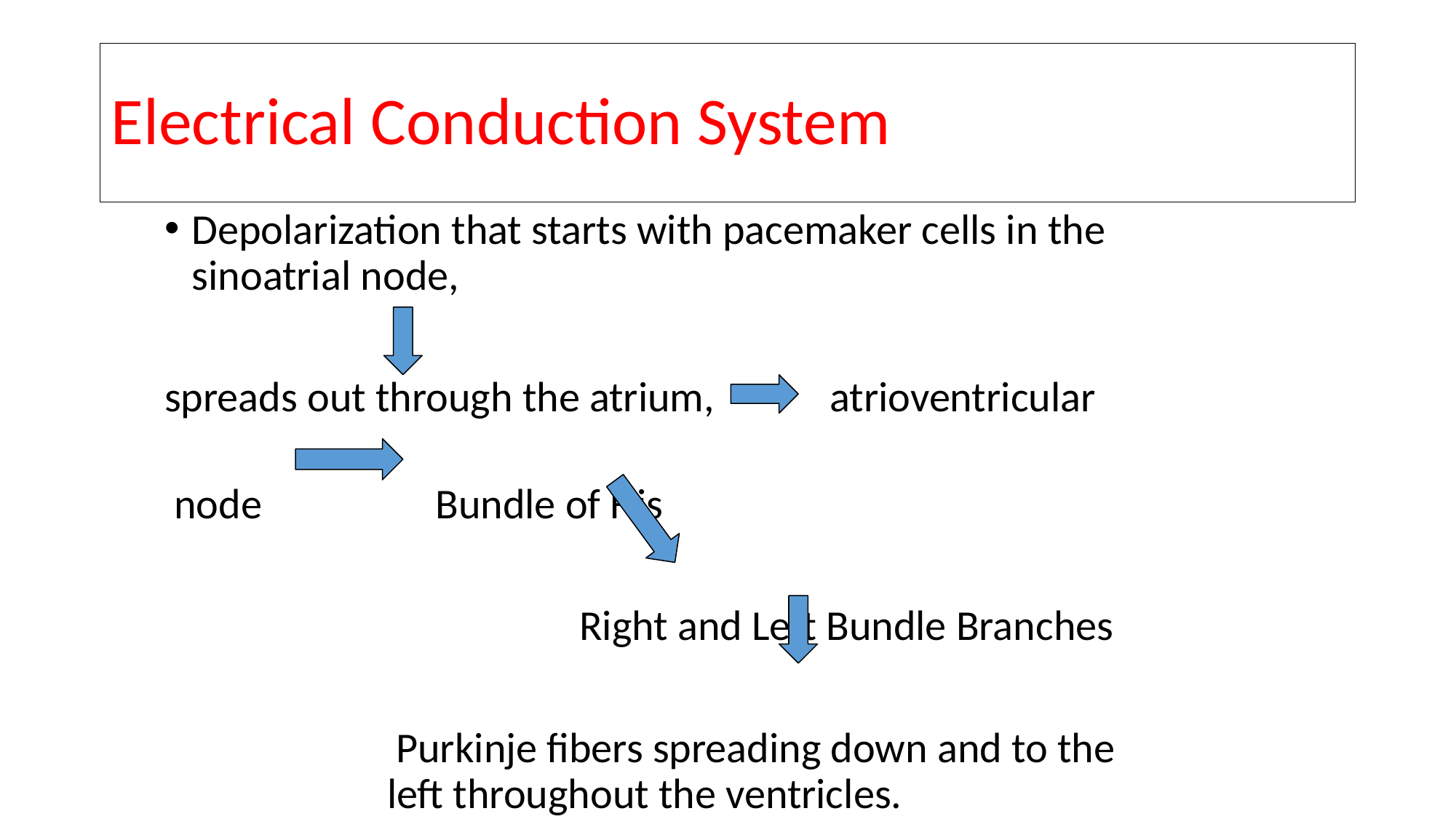

# Electrical Conduction System
Depolarization that starts with pacemaker cells in the sinoatrial node,

spreads out through the atrium,            atrioventricular
 node                  Bundle of His

                                           Right and Left Bundle Branches

                       Purkinje fibers spreading down and to the left throughout the ventricles.